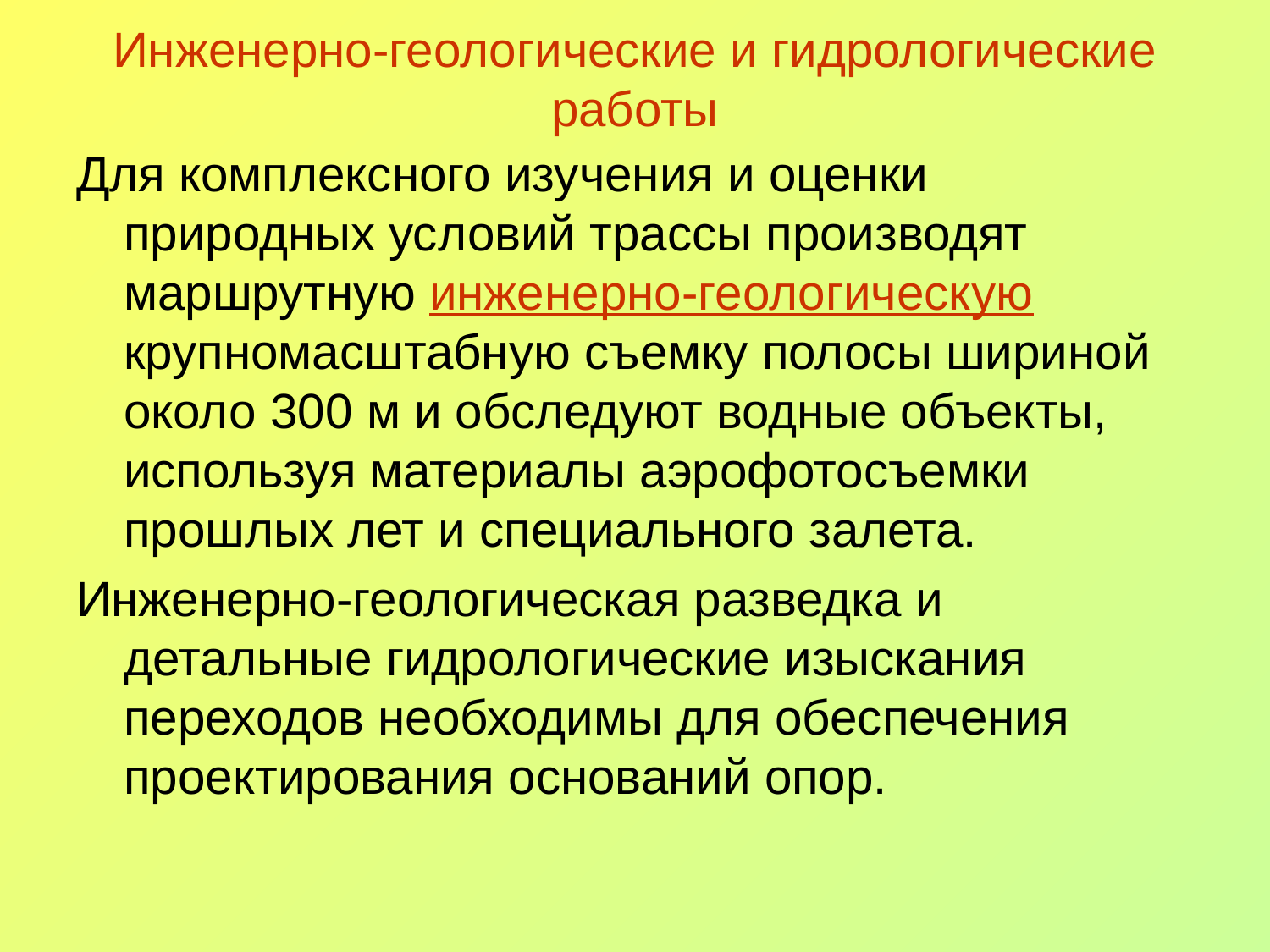

# Инженерно-геологические и гидрологические работы
Для комплексного изучения и оценки природных условий трассы производят маршрутную инженерно-геологическую крупномасштабную съемку полосы шириной около 300 м и обследуют водные объекты, используя материалы аэрофотосъемки прошлых лет и специального залета.
Инженерно-геологическая разведка и детальные гидрологические изыскания переходов необходимы для обеспечения проектирования оснований опор.